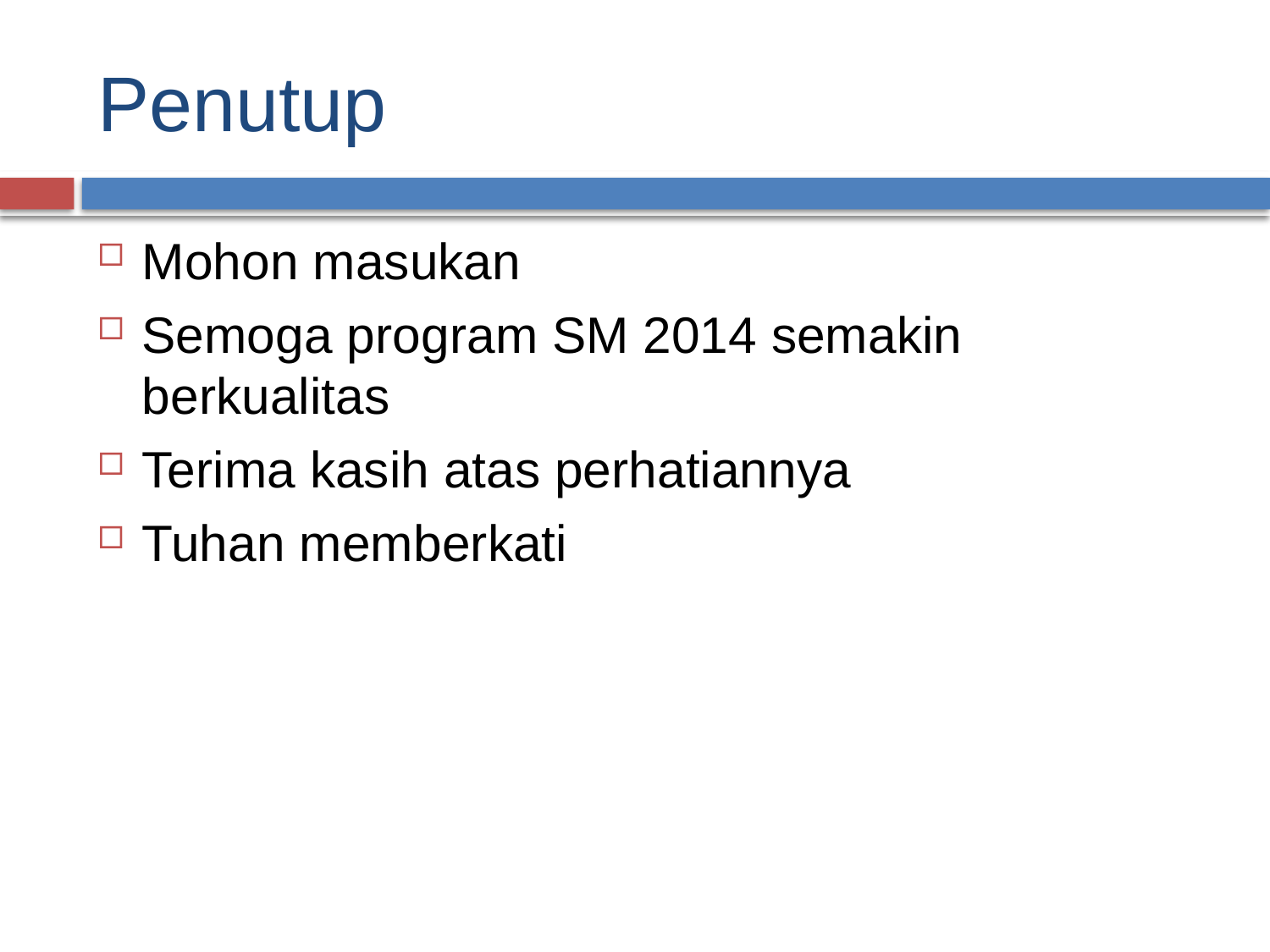

# Penutup
Mohon masukan
Semoga program SM 2014 semakin berkualitas
Terima kasih atas perhatiannya
Tuhan memberkati